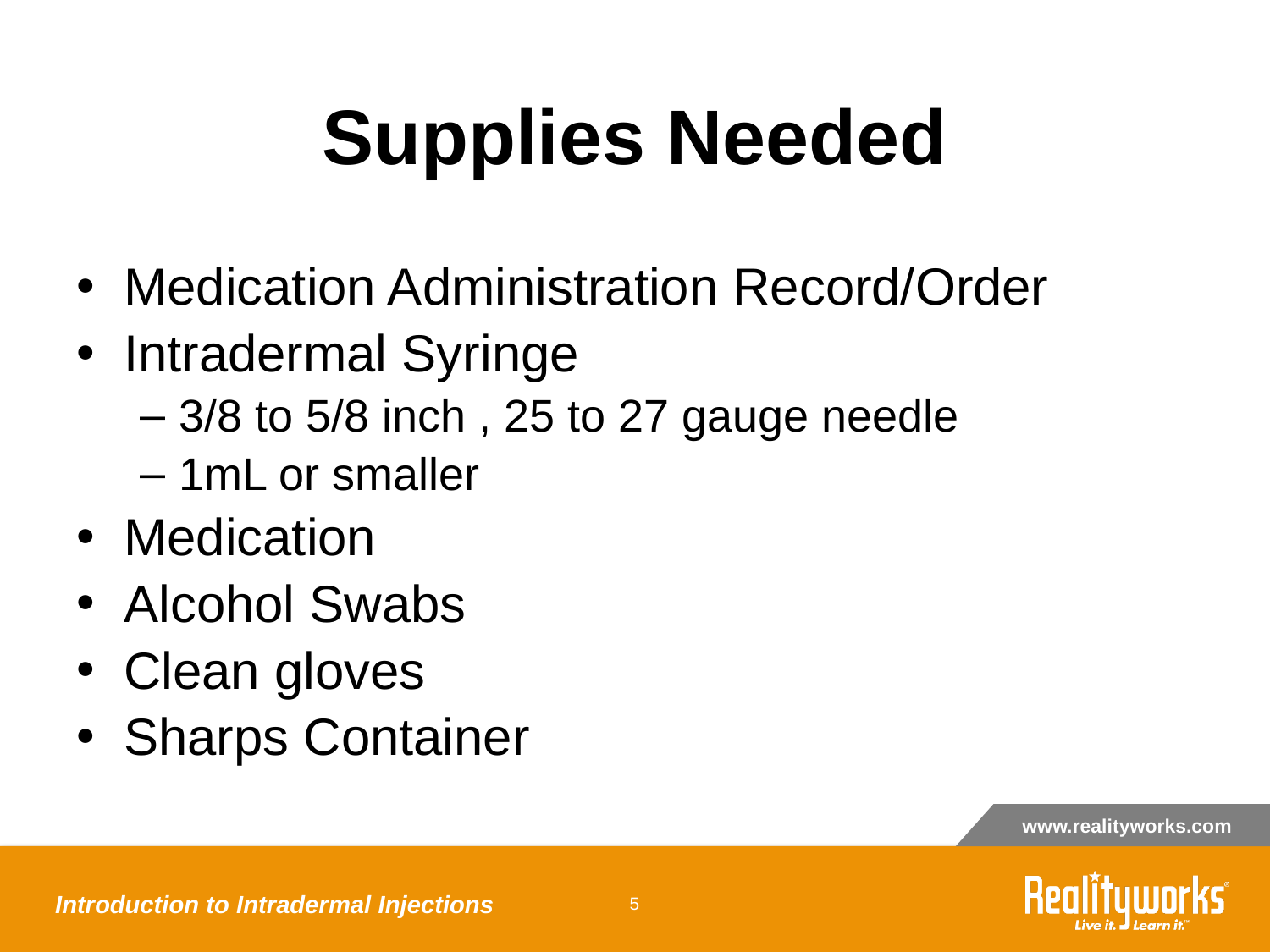

# Supplies Needed
Medication Administration Record/Order
Intradermal Syringe
3/8 to 5/8 inch , 25 to 27 gauge needle
1mL or smaller
Medication
Alcohol Swabs
Clean gloves
Sharps Container
Introduction to Intradermal Injections
5